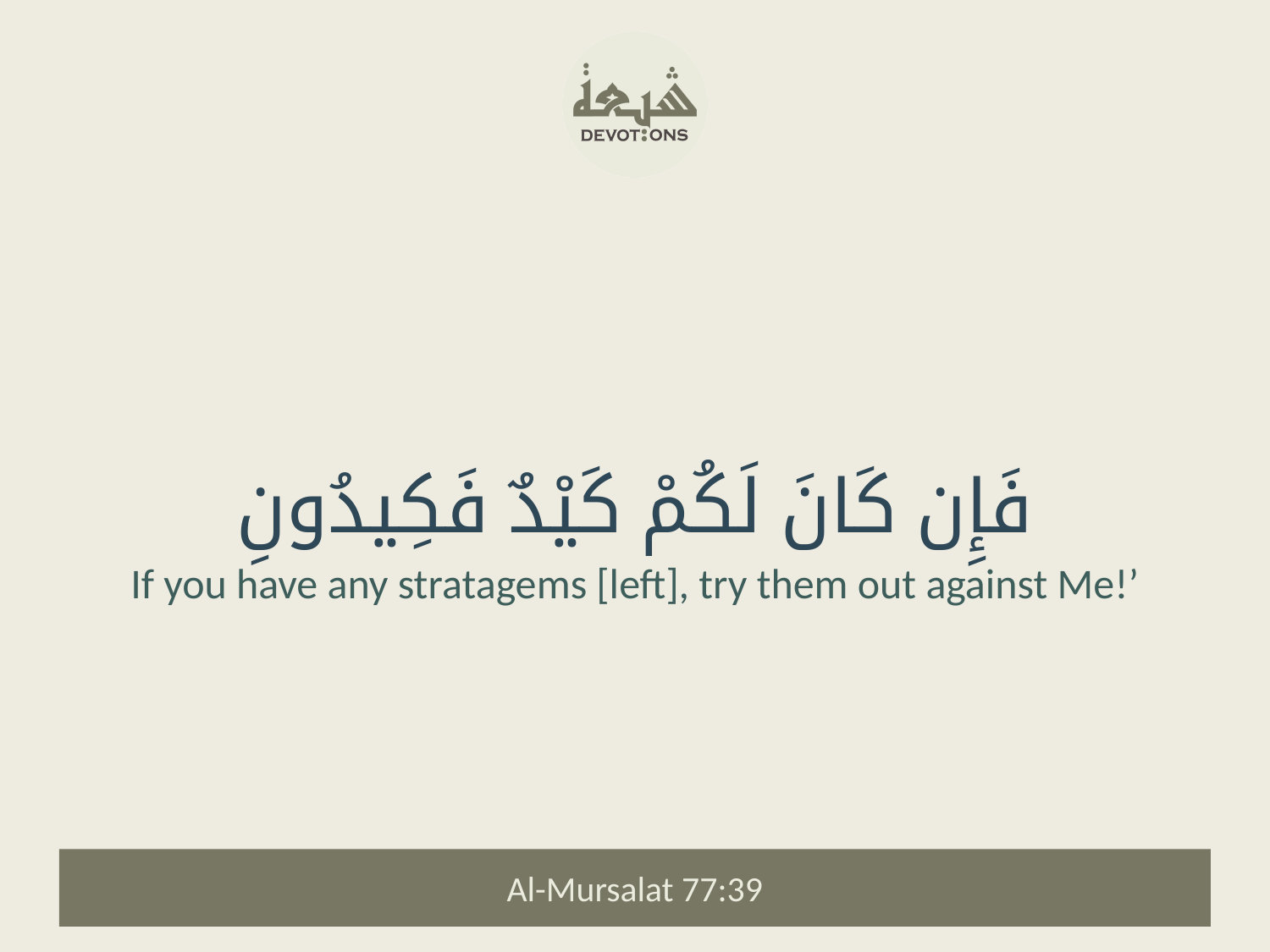

فَإِن كَانَ لَكُمْ كَيْدٌ فَكِيدُونِ
If you have any stratagems [left], try them out against Me!’
Al-Mursalat 77:39